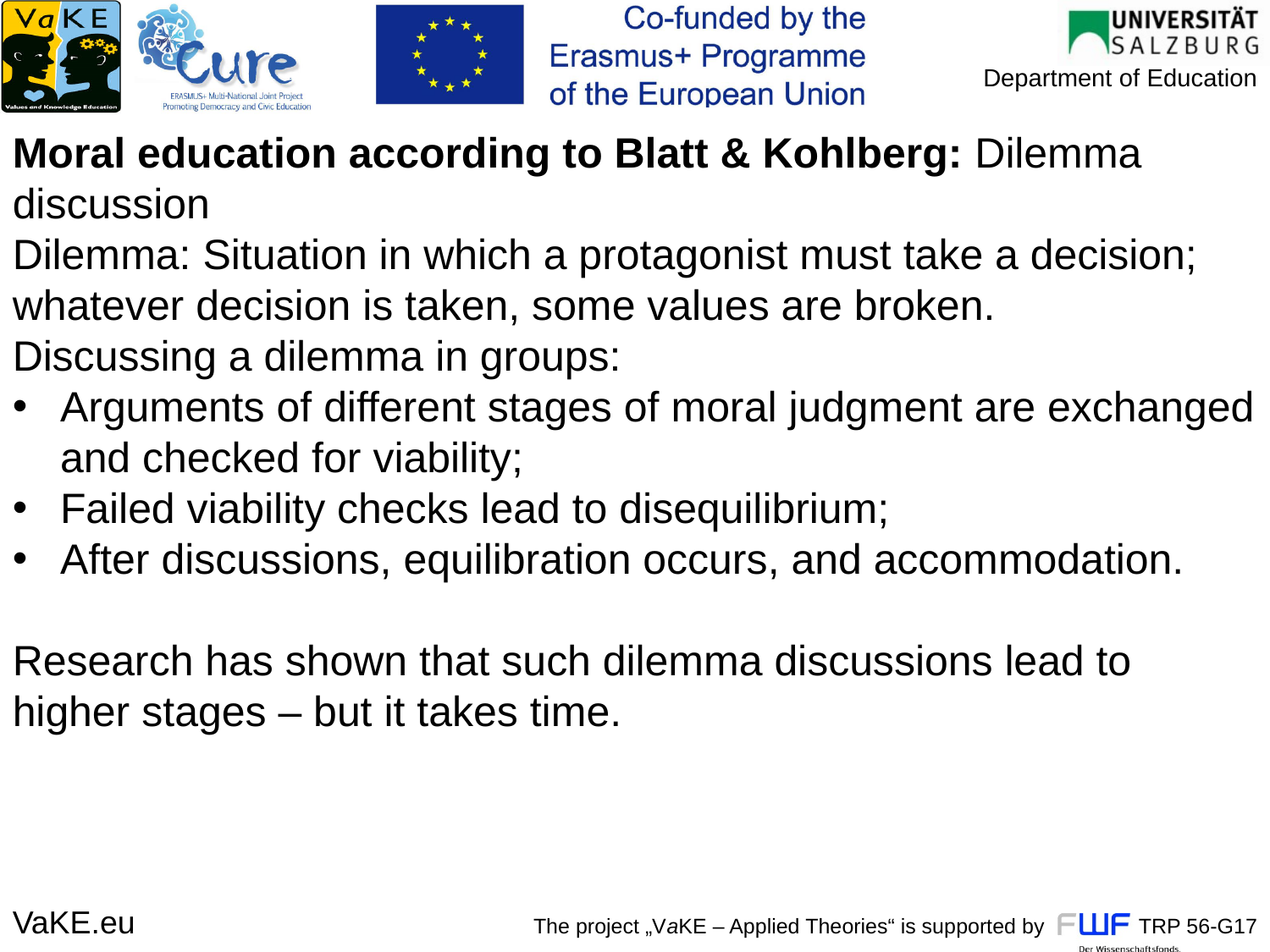

Moral education according to Blatt & Kohlberg: Dilemma discussion
Dilemma: Situation in which a protagonist must take a decision; whatever decision is taken, some values are broken.
Discussing a dilemma in groups:
Arguments of different stages of moral judgment are exchanged and checked for viability;
Failed viability checks lead to disequilibrium;
After discussions, equilibration occurs, and accommodation.

Research has shown that such dilemma discussions lead to higher stages – but it takes time.